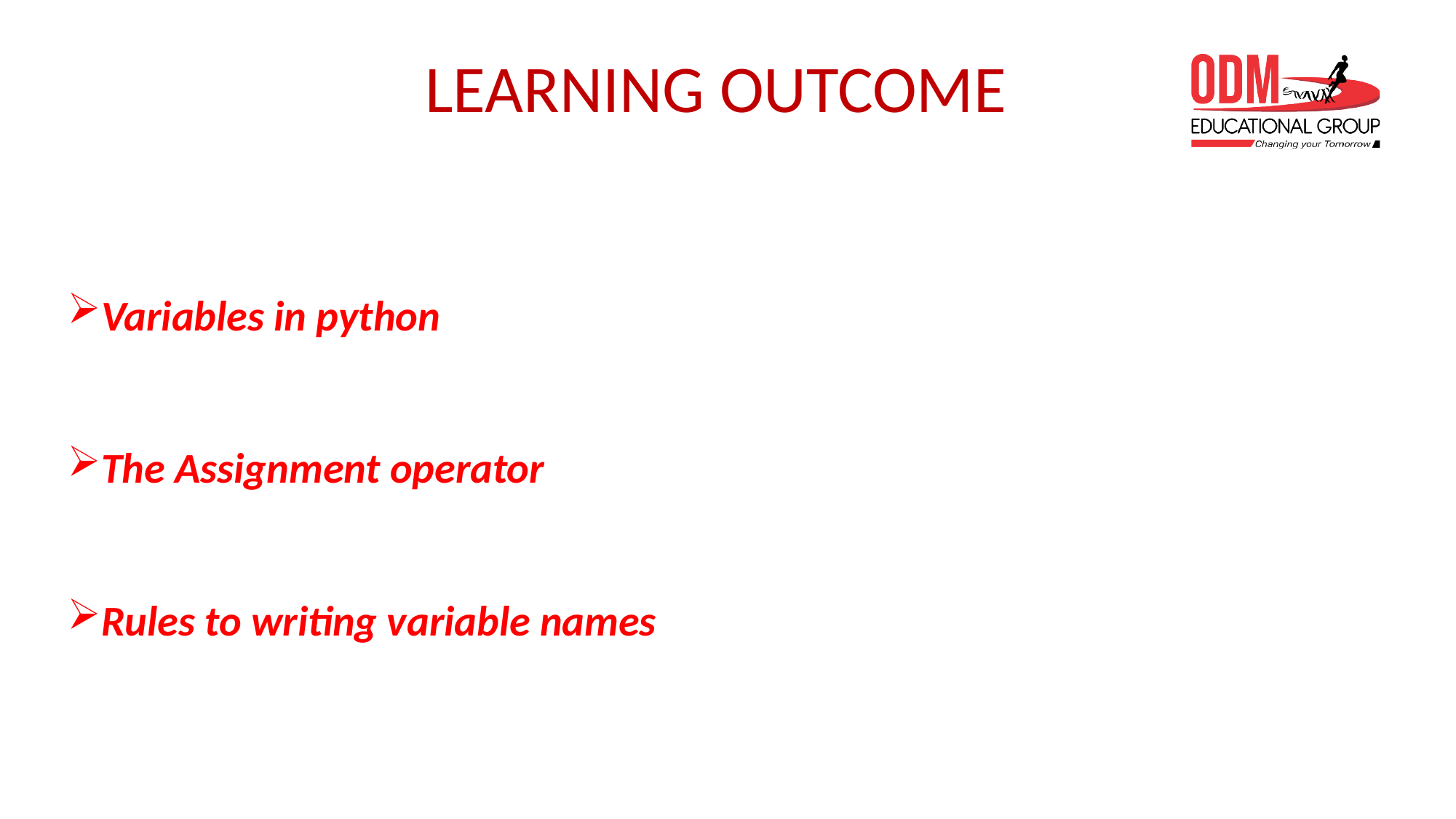

# LEARNING OUTCOME

Variables in python
The Assignment operator
Rules to writing variable names